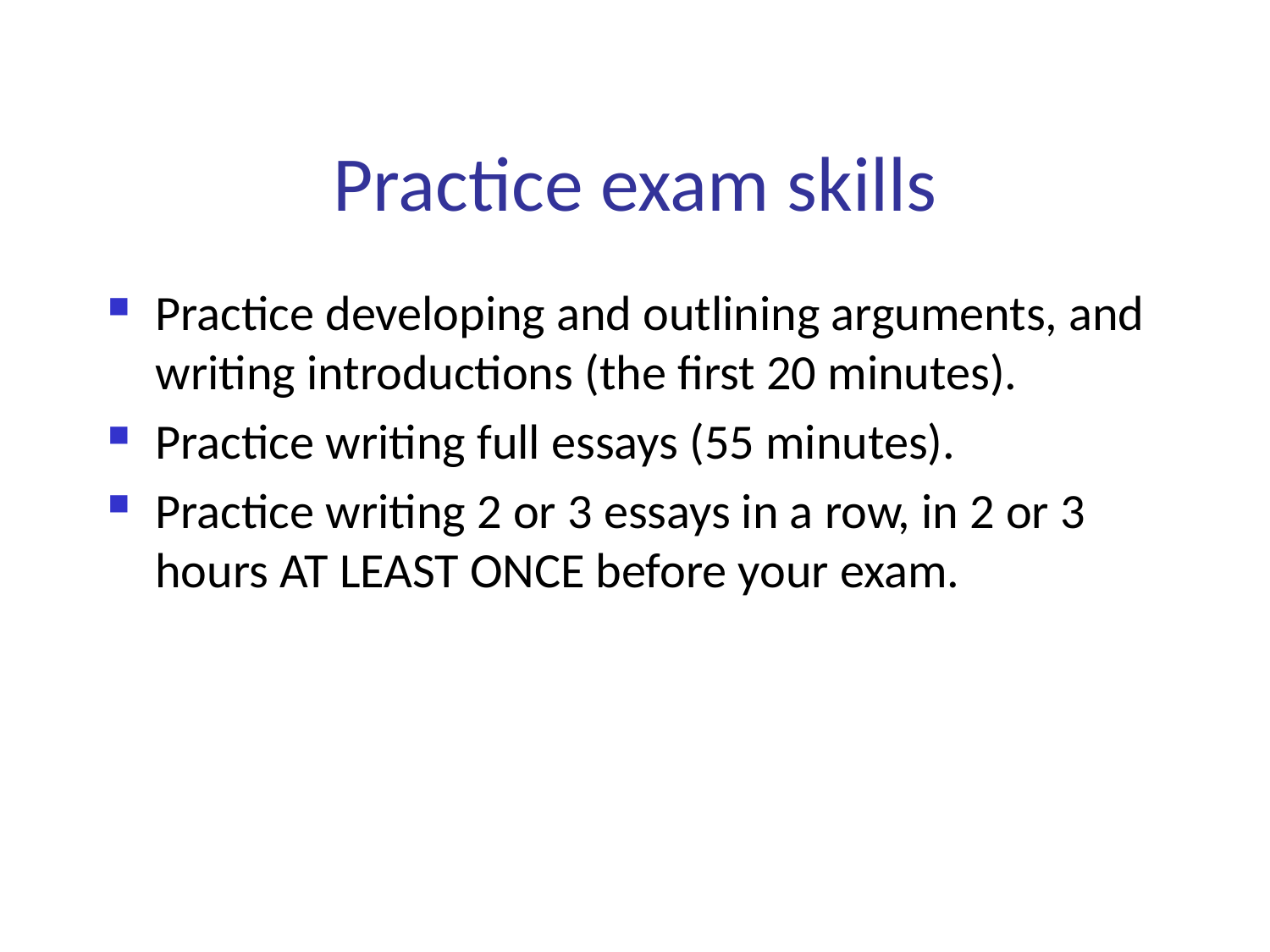

Practice exam skills

Practice developing and outlining arguments, and writing introductions (the first 20 minutes).
Practice writing full essays (55 minutes).
Practice writing 2 or 3 essays in a row, in 2 or 3 hours AT LEAST ONCE before your exam.